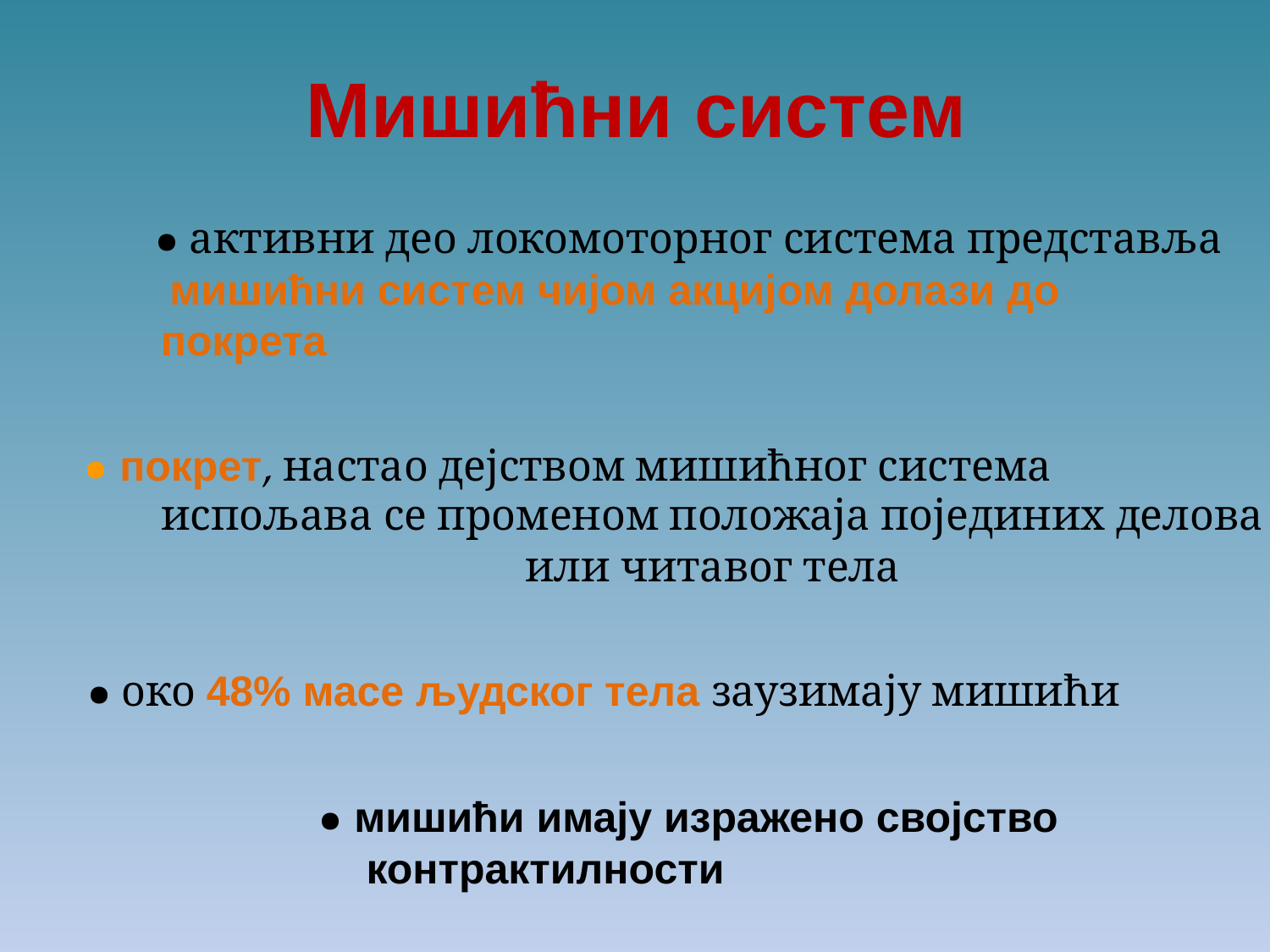

Мишићни систем

• активни део локомоторног система представља

мишићни систем чијом акцијом долази до

покрета

• покрет, настао дејством мишићног система

испољава се променом положаја појединих делова

или читавог тела

• око 48% масе људског тела заузимају мишићи

• мишићи имају изражено својство
	контрактилности